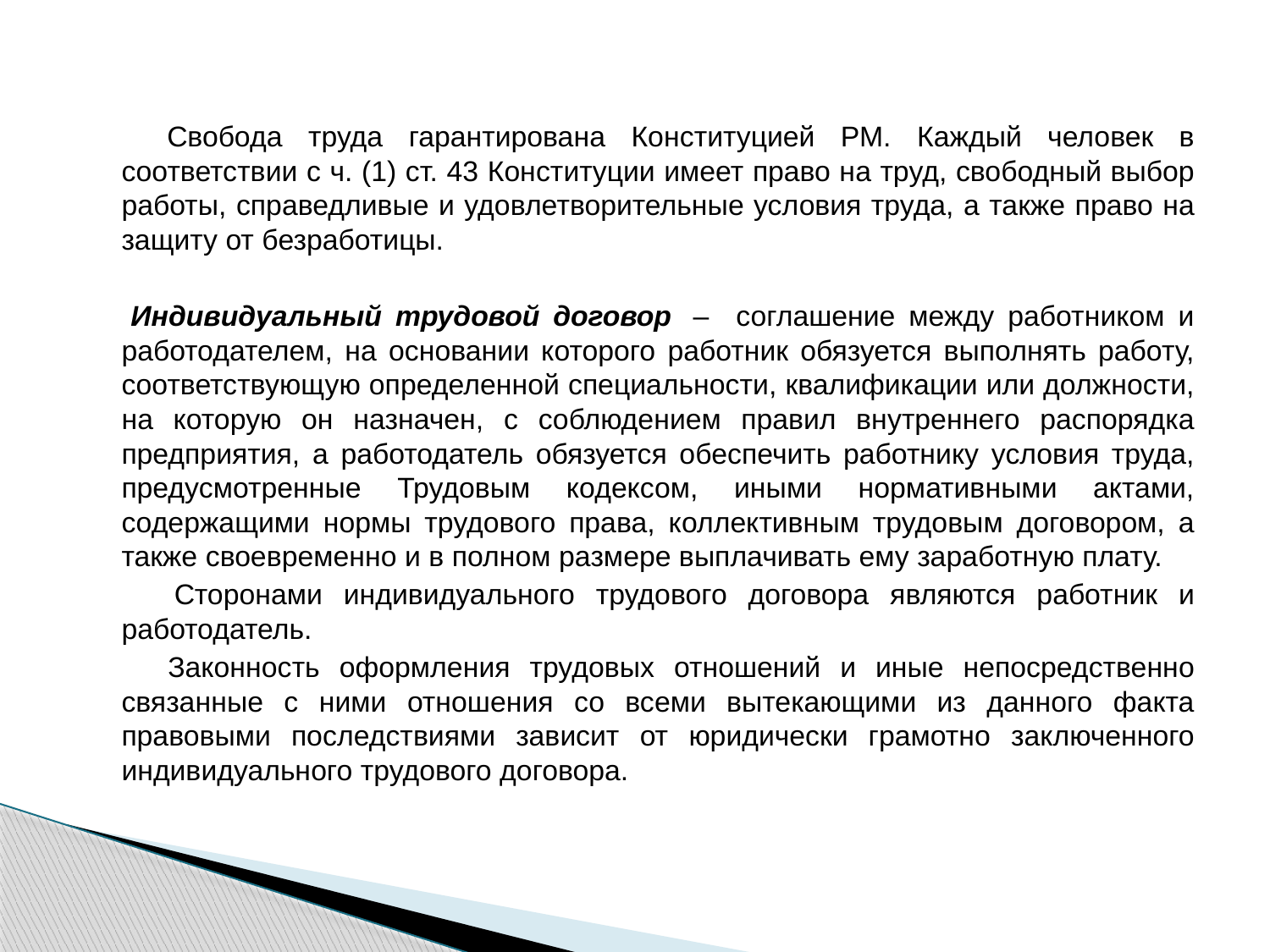

Свобода труда гарантирована Конституцией РМ. Каждый человек в соответствии с ч. (1) ст. 43 Конституции имеет право на труд, свободный выбор работы, справедливые и удовлетворительные условия труда, а также право на защиту от безработицы.

   Индивидуальный трудовой договор  –  соглашение между работником и работодателем, на основании которого работник обязуется выполнять работу, соответствующую определенной специальности, квалификации или должности, на которую он назначен, с соблюдением правил внутреннего распорядка предприятия, а работодатель обязуется обеспечить работнику условия труда, предусмотренные Трудовым кодексом, иными нормативными актами, содержащими нормы трудового права, коллективным трудовым договором, а также своевременно и в полном размере выплачивать ему заработную плату.
    Сторонами индивидуального трудового договора являются работник и работодатель.
    Законность оформления трудовых отношений и иные непосредственно связанные с ними отношения со всеми вытекающими из данного факта правовыми последствиями зависит от юридически грамотно заключенного индивидуального трудового договора.